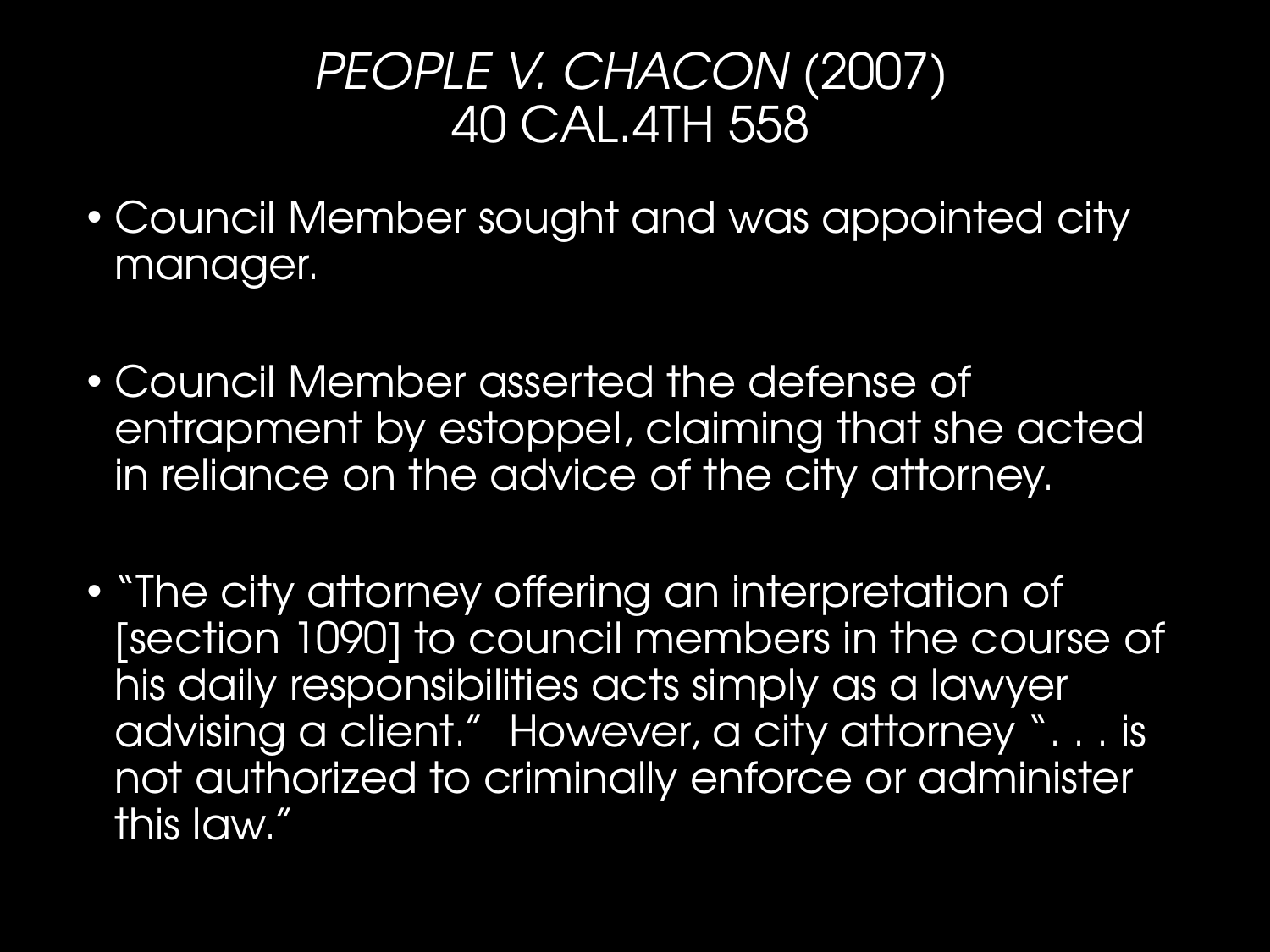

# People v. Chacon (2007) 40 Cal.4th 558
Council Member sought and was appointed city manager.

Council Member asserted the defense of entrapment by estoppel, claiming that she acted in reliance on the advice of the city attorney.

“The city attorney offering an interpretation of [section 1090] to council members in the course of his daily responsibilities acts simply as a lawyer advising a client.”  However, a city attorney “. . . is not authorized to criminally enforce or administer this law.”